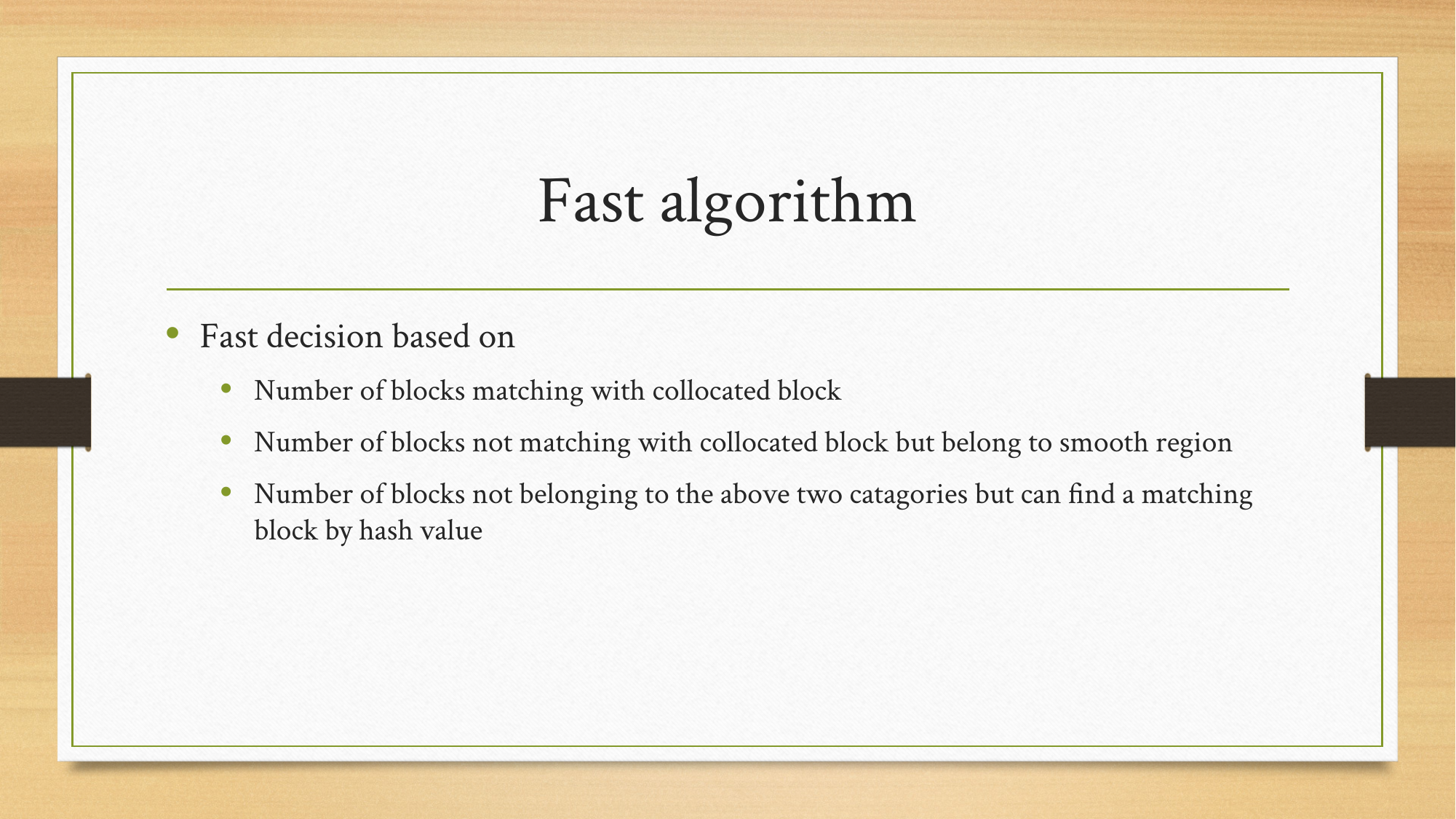

# Fast algorithm
Fast decision based on
Number of blocks matching with collocated block
Number of blocks not matching with collocated block but belong to smooth region
Number of blocks not belonging to the above two catagories but can find a matching block by hash value